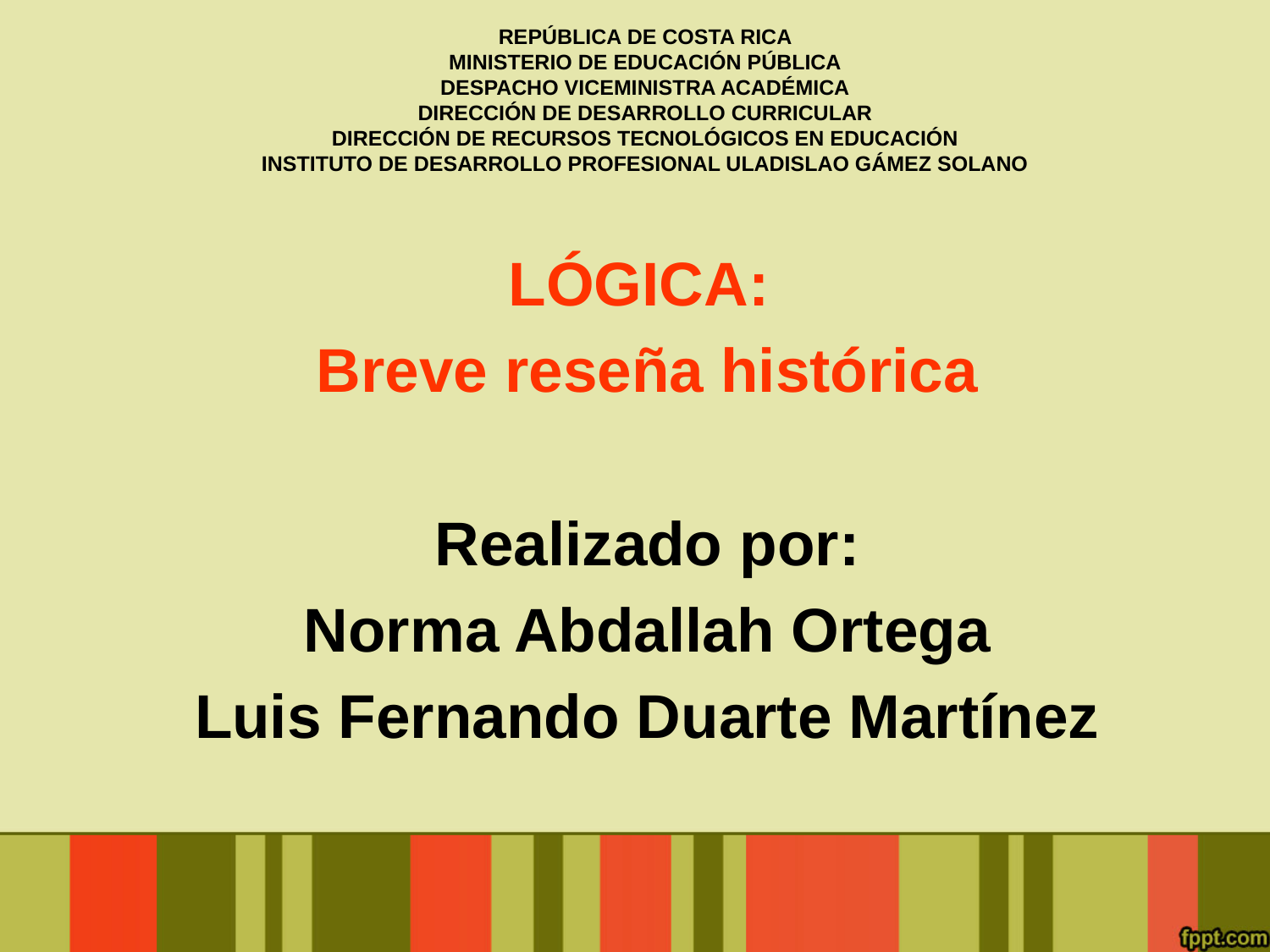

# REPÚBLICA DE COSTA RICA MINISTERIO DE EDUCACIÓN PÚBLICA DESPACHO VICEMINISTRA ACADÉMICA DIRECCIÓN DE DESARROLLO CURRICULAR DIRECCIÓN DE RECURSOS TECNOLÓGICOS EN EDUCACIÓN INSTITUTO DE DESARROLLO PROFESIONAL ULADISLAO GÁMEZ SOLANO
LÓGICA:
Breve reseña histórica

Realizado por:
Norma Abdallah Ortega
Luis Fernando Duarte Martínez